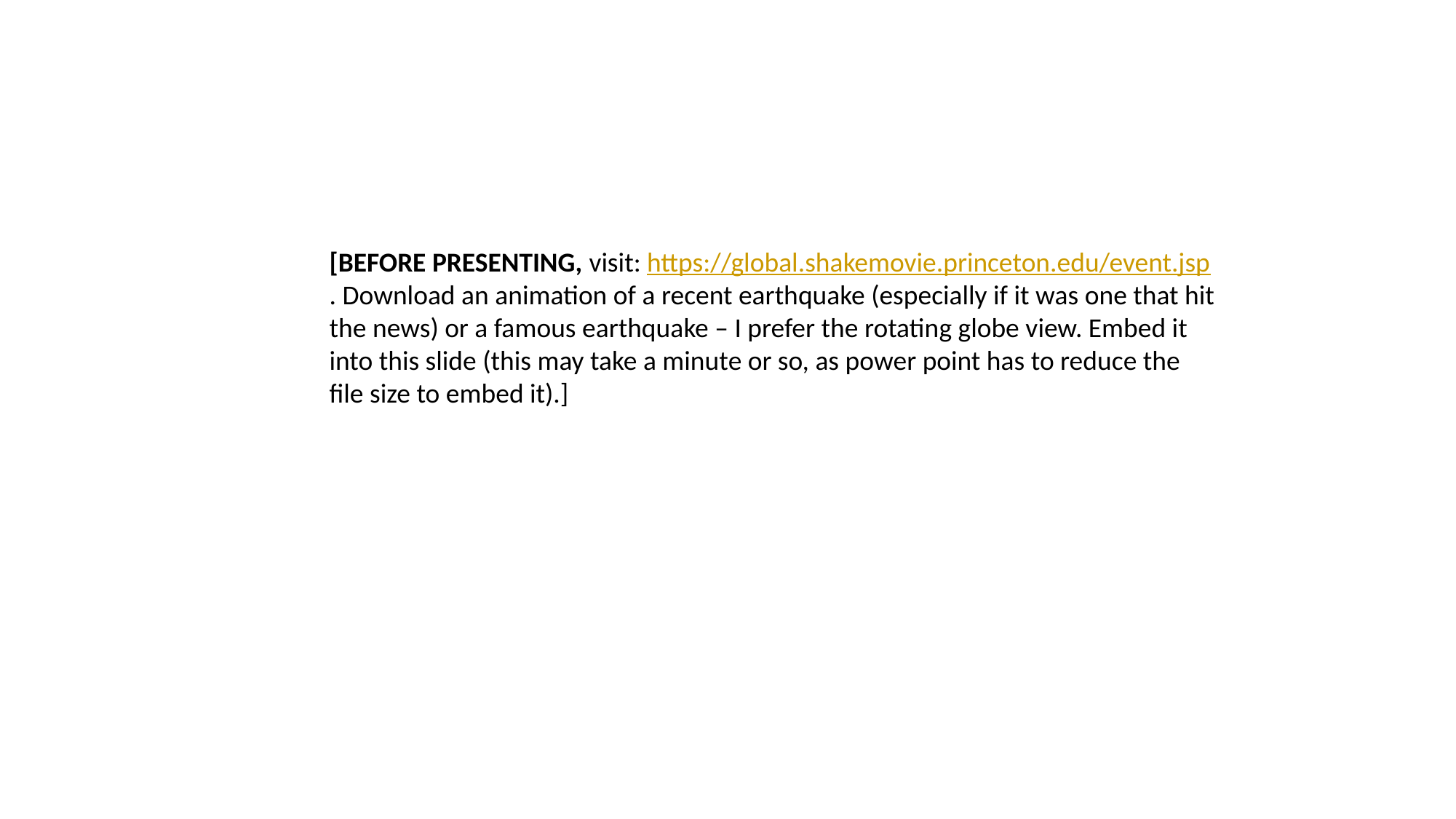

[BEFORE PRESENTING, visit: https://global.shakemovie.princeton.edu/event.jsp . Download an animation of a recent earthquake (especially if it was one that hit the news) or a famous earthquake – I prefer the rotating globe view. Embed it into this slide (this may take a minute or so, as power point has to reduce the file size to embed it).]